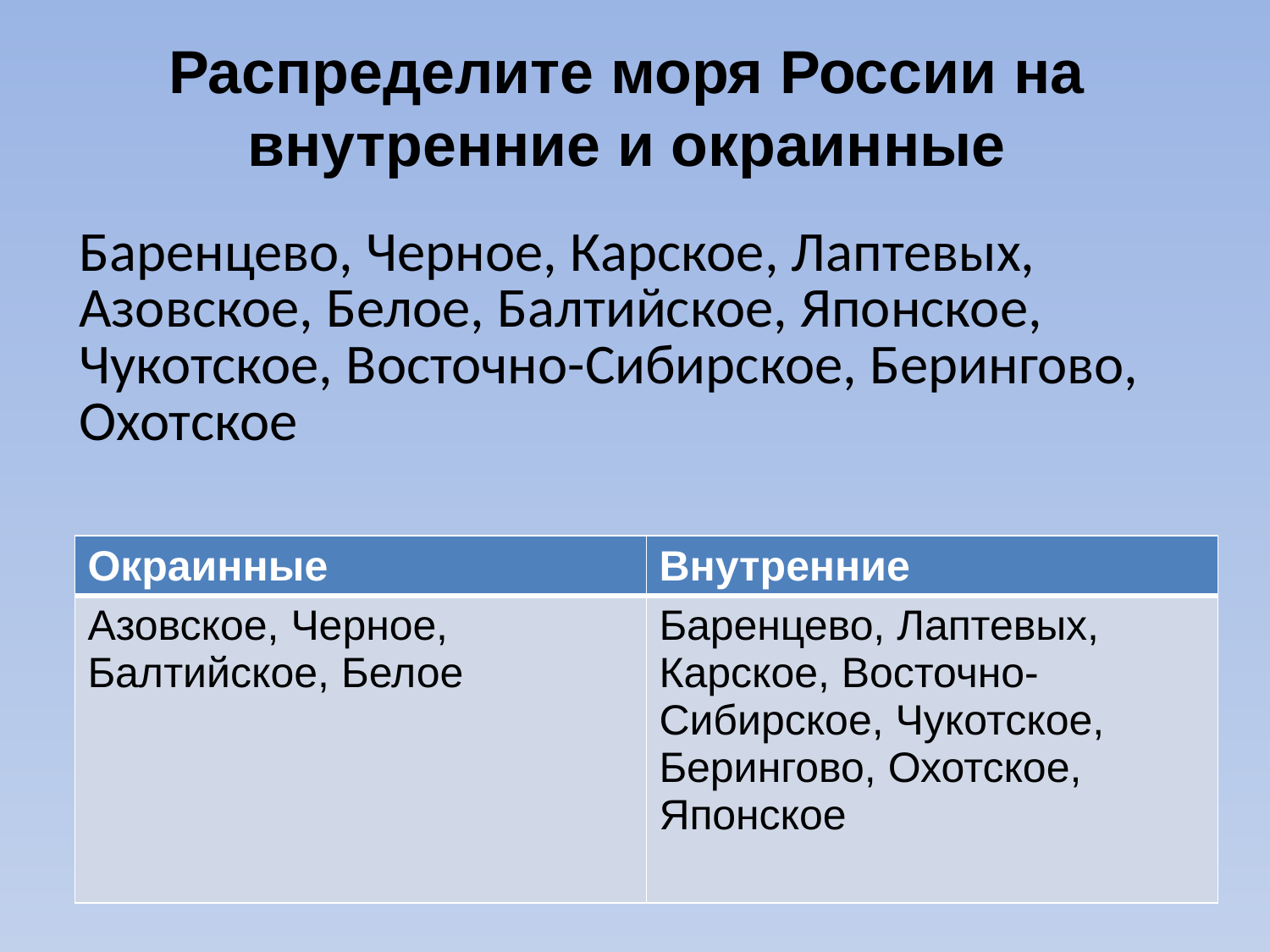

# Распределите моря России на внутренние и окраинные
Баренцево, Черное, Карское, Лаптевых, Азовское, Белое, Балтийское, Японское, Чукотское, Восточно-Сибирское, Берингово, Охотское

| Окраинные | Внутренние |
| --- | --- |
| Азовское, Черное, Балтийское, Белое | Баренцево, Лаптевых, Карское, Восточно-Сибирское, Чукотское, Берингово, Охотское, Японское |